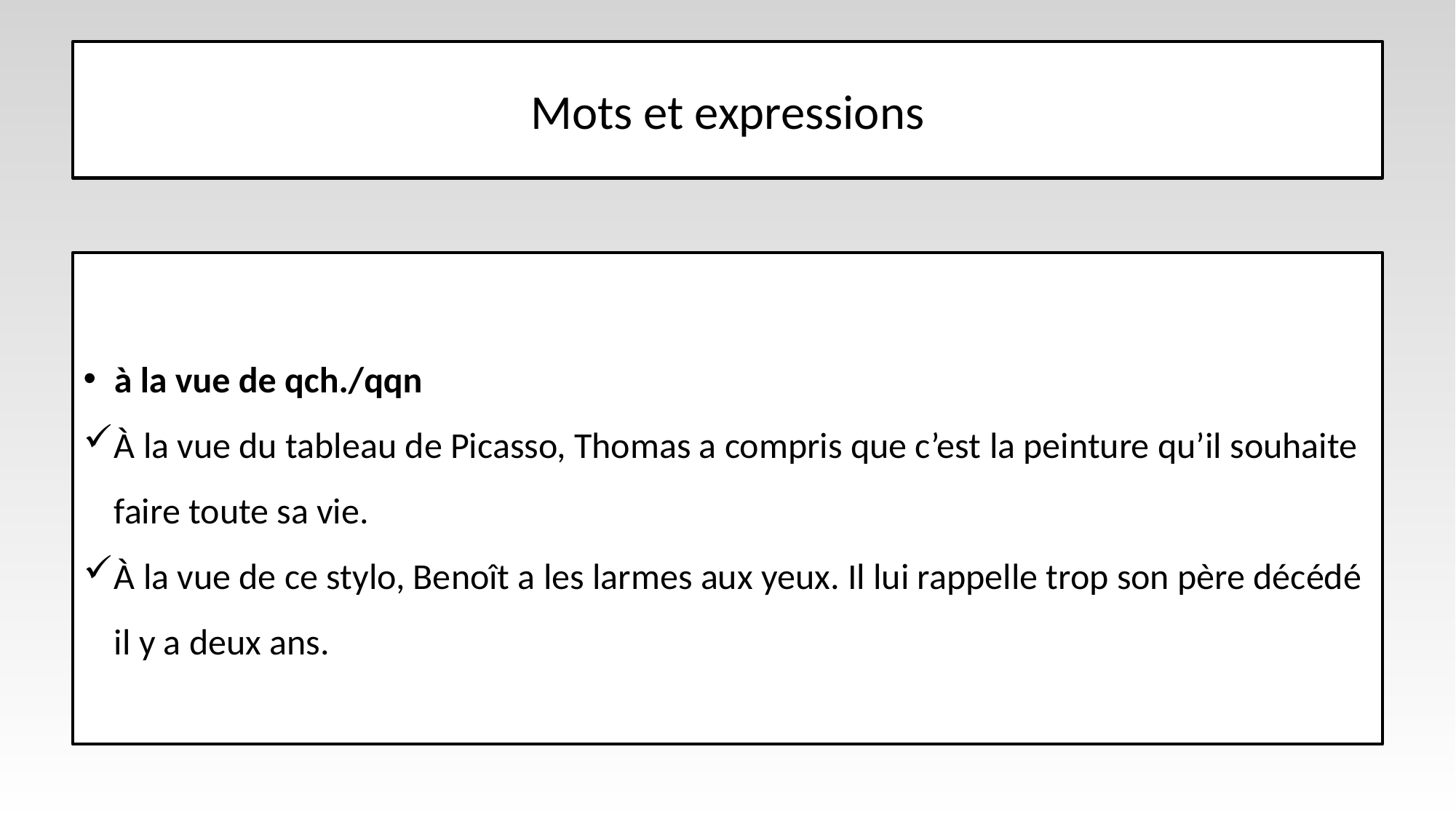

# Mots et expressions
à la vue de qch./qqn
À la vue du tableau de Picasso, Thomas a compris que c’est la peinture qu’il souhaite faire toute sa vie.
À la vue de ce stylo, Benoît a les larmes aux yeux. Il lui rappelle trop son père décédé il y a deux ans.